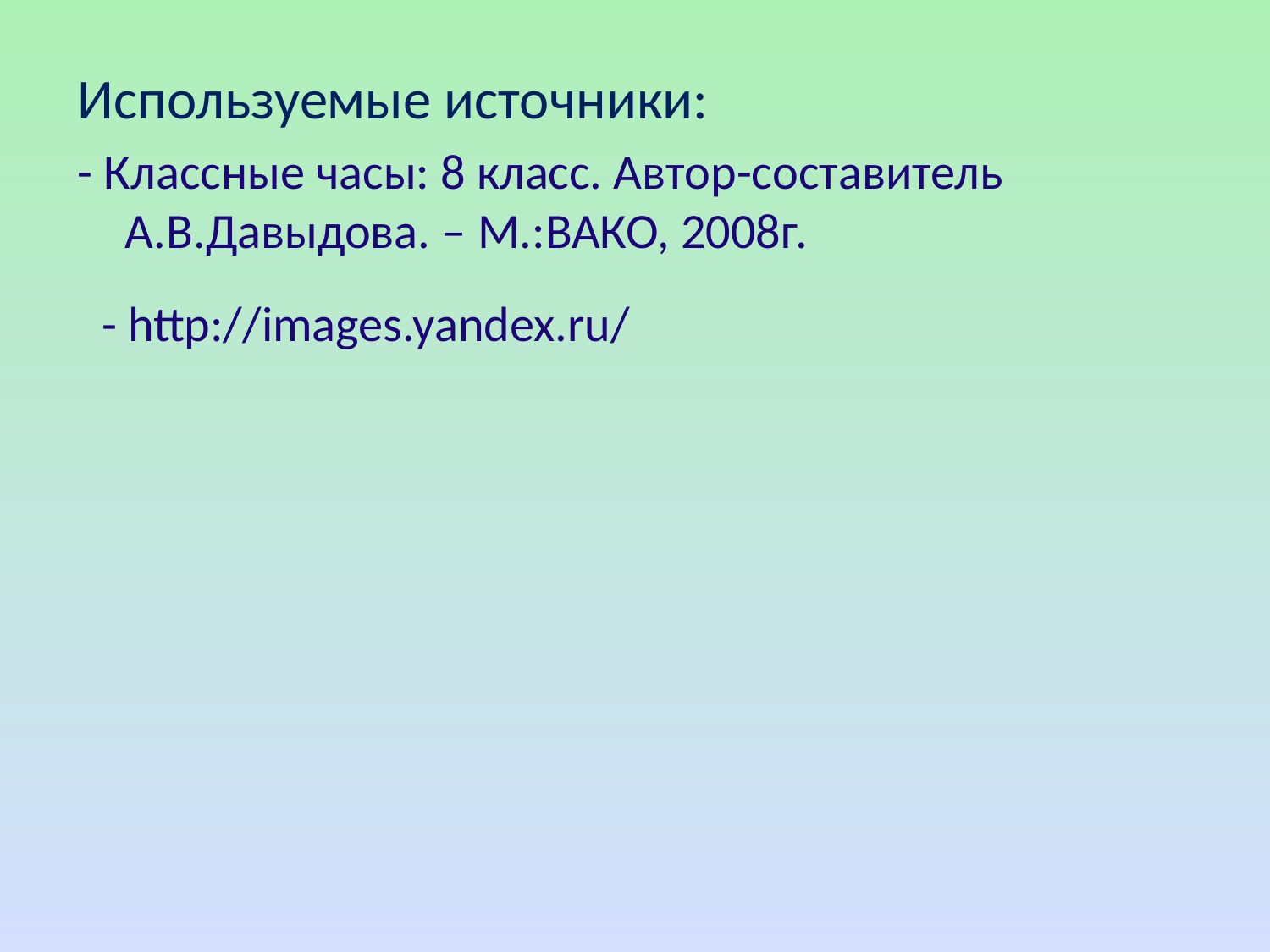

Используемые источники:
- Классные часы: 8 класс. Автор-составитель А.В.Давыдова. – М.:ВАКО, 2008г.
- http://images.yandex.ru/